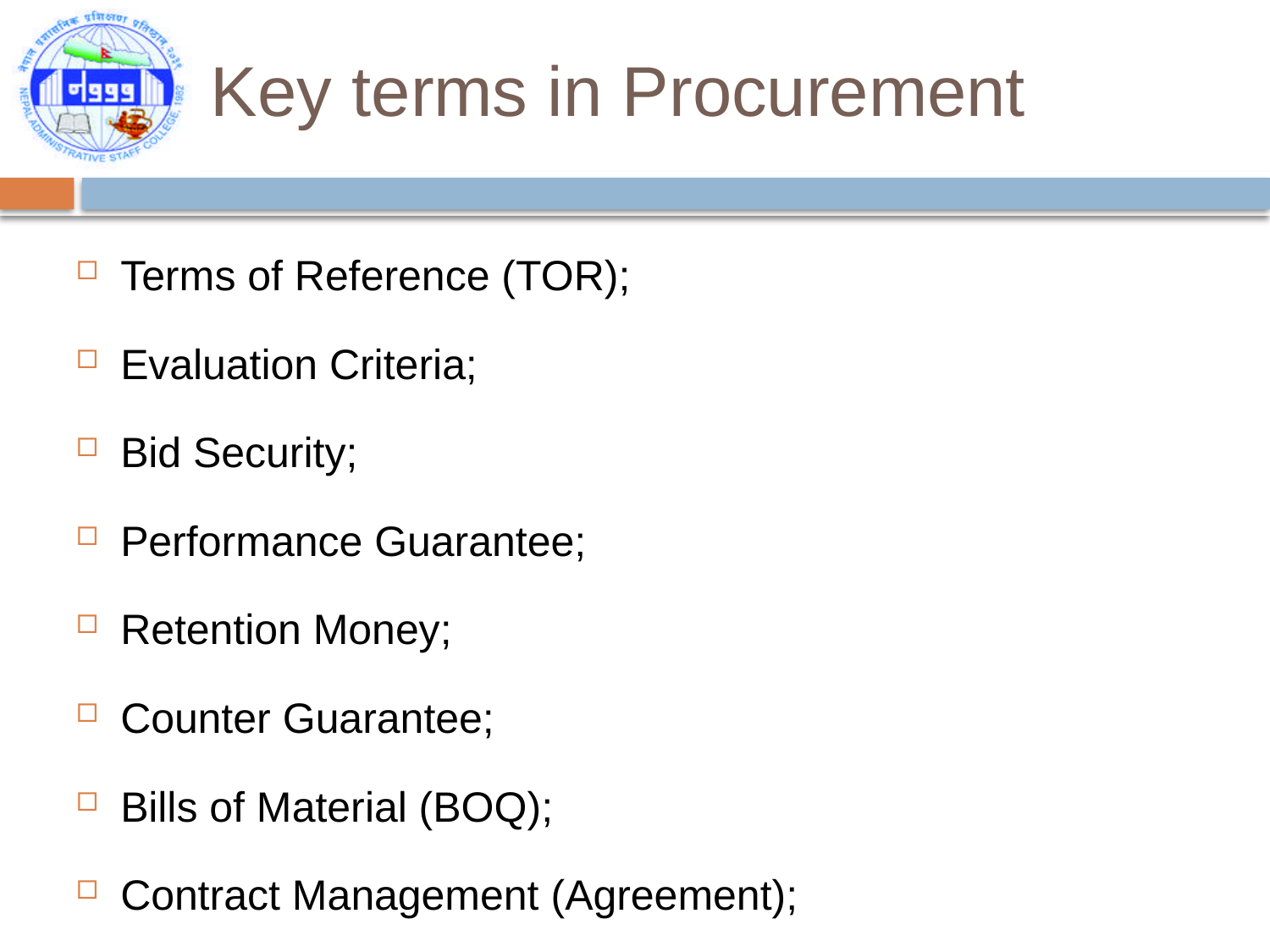

# Key terms in Procurement
Terms of Reference (TOR);
Evaluation Criteria;
Bid Security;
Performance Guarantee;
Retention Money;
Counter Guarantee;
Bills of Material (BOQ);
Contract Management (Agreement);